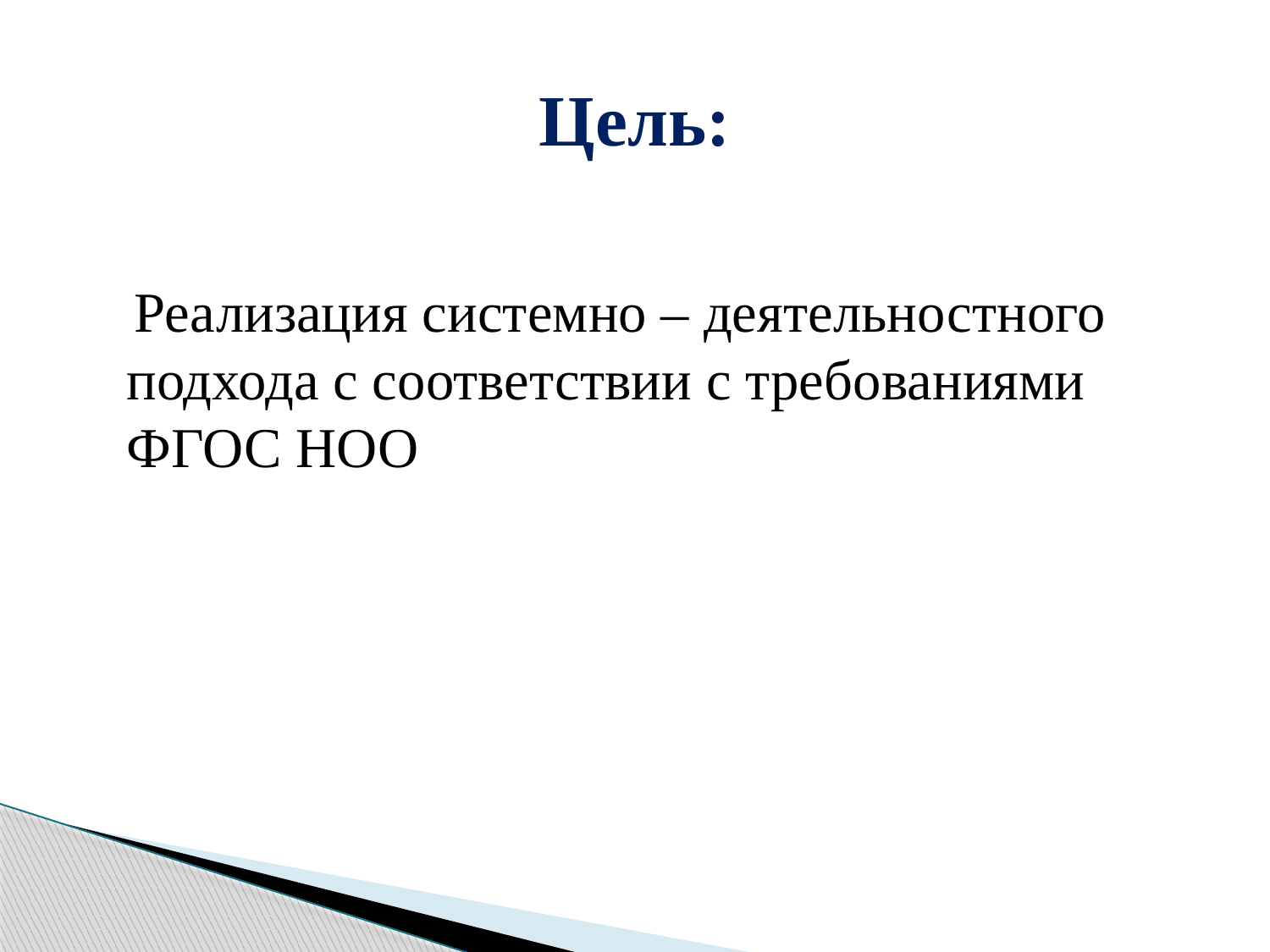

# Цель:

   Реализация системно – деятельностного подхода с соответствии с требованиями ФГОС НОО